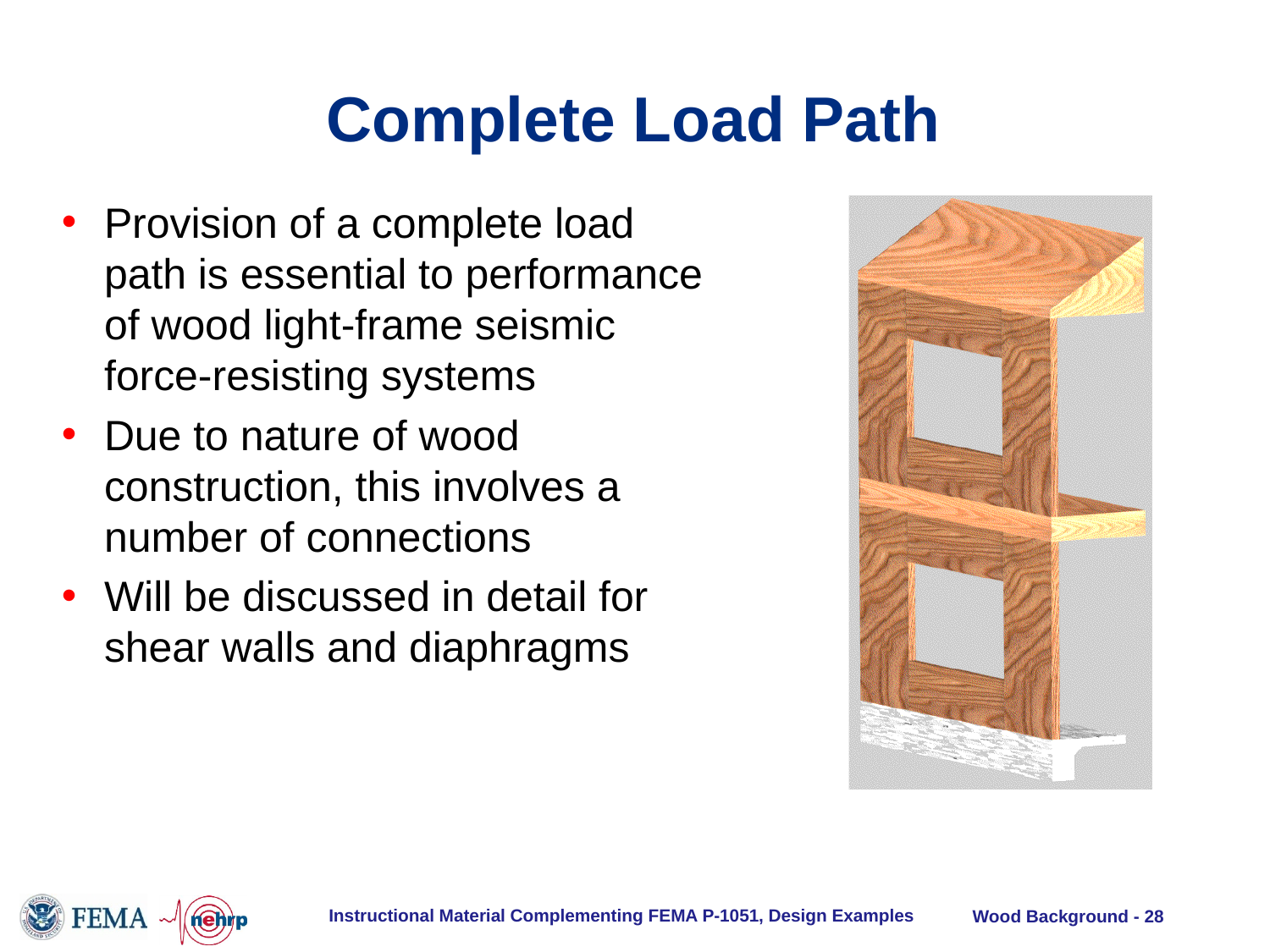

# Complete Load Path
Provision of a complete load path is essential to performance of wood light-frame seismic force-resisting systems
Due to nature of wood construction, this involves a number of connections
Will be discussed in detail for shear walls and diaphragms